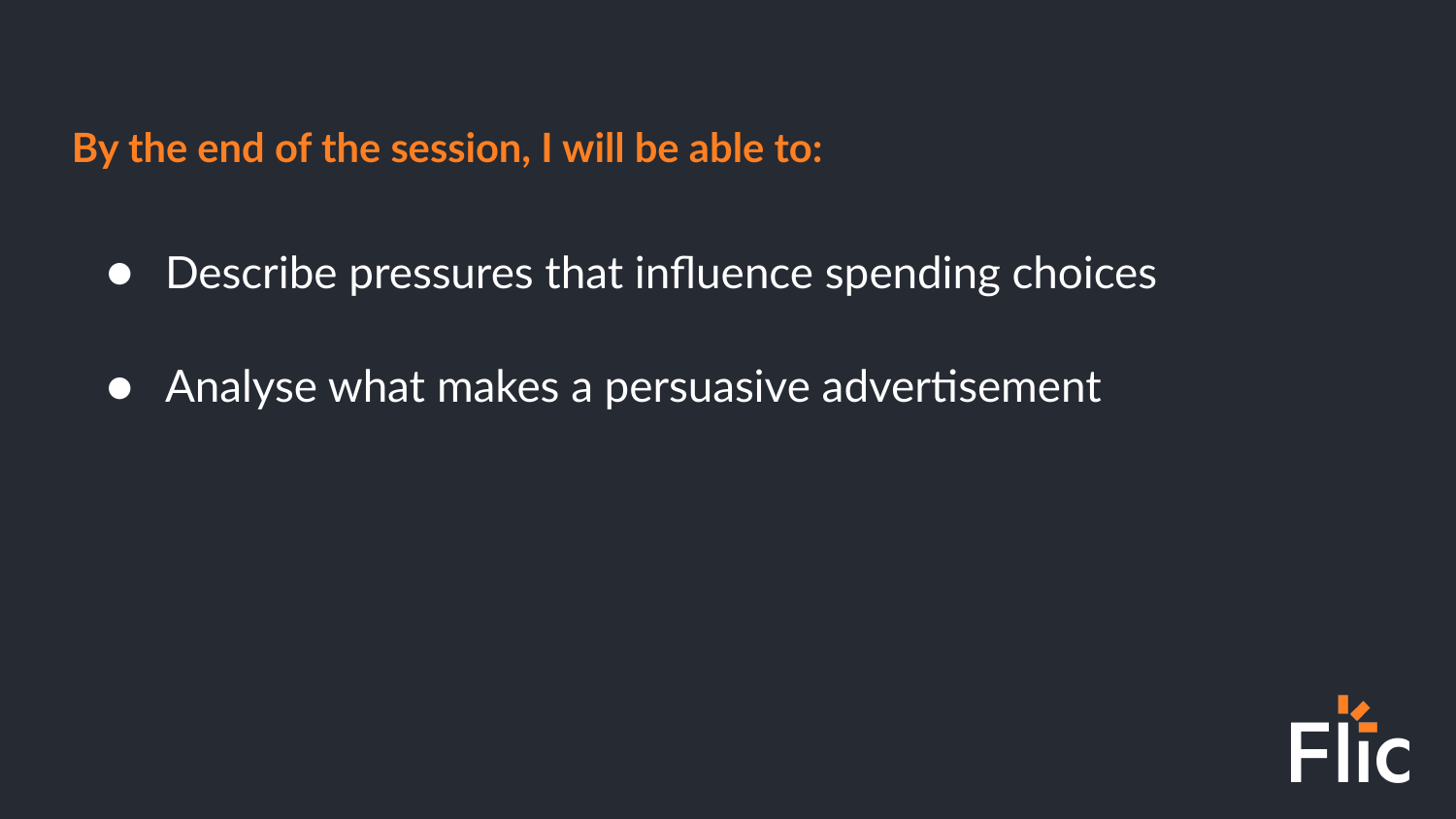

By the end of the session, I will be able to:

Describe pressures that influence spending choices

Analyse what makes a persuasive advertisement